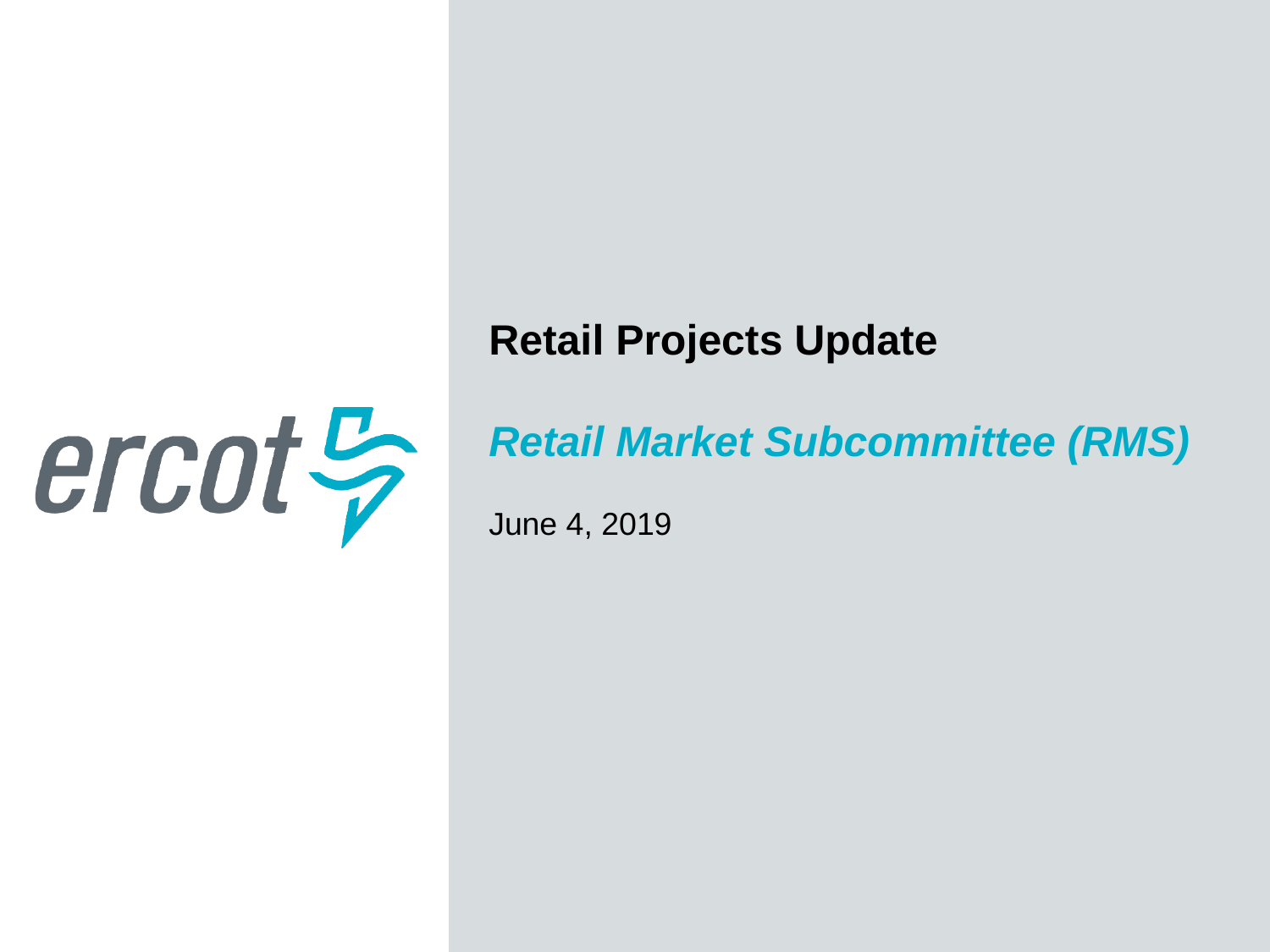

Retail Projects Update

Retail Market Subcommittee (RMS)

June 4, 2019